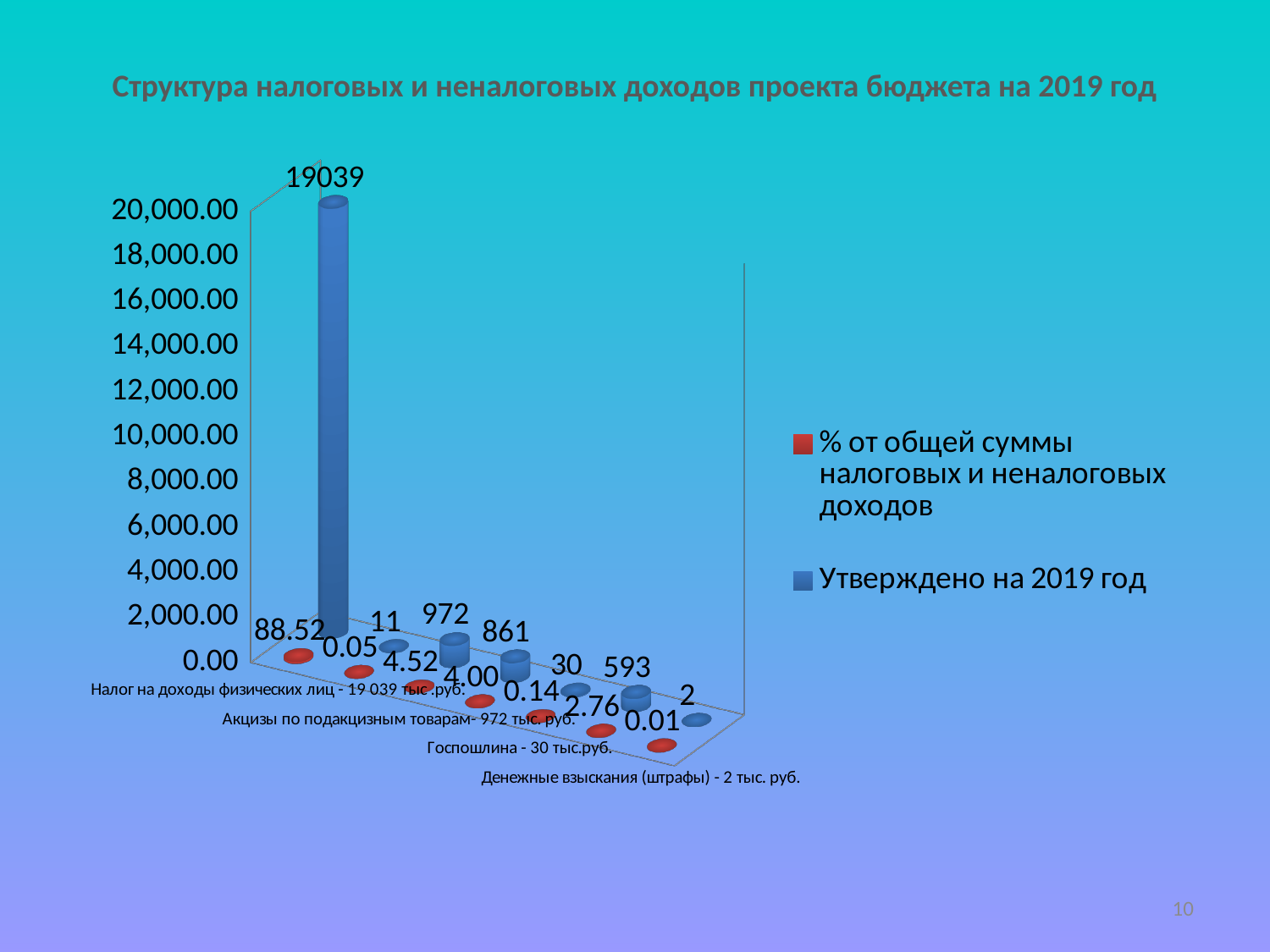

# Структура налоговых и неналоговых доходов проекта бюджета на 2019 год

[unsupported chart]

10